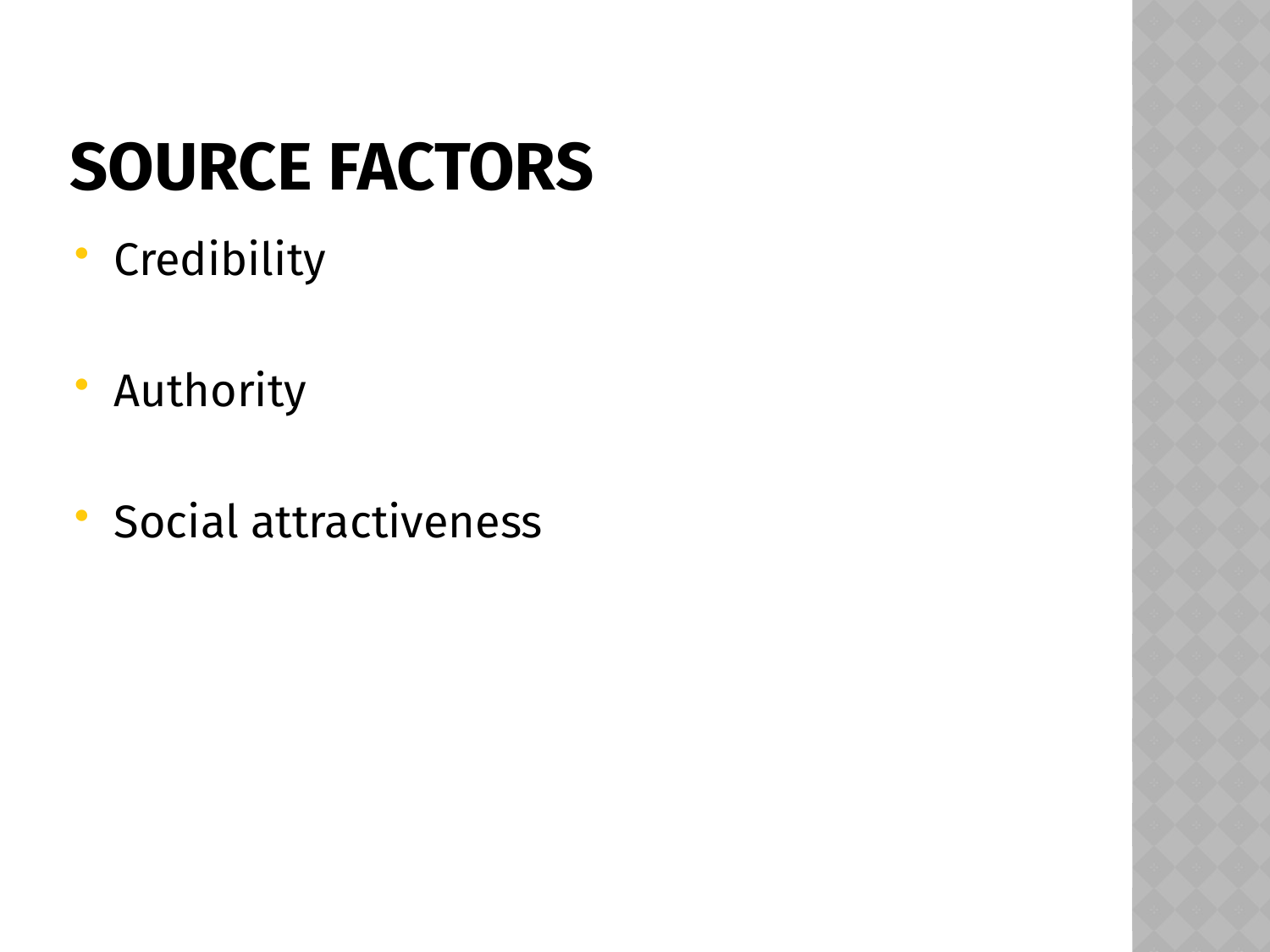

# Source factors
Credibility

Authority

Social attractiveness